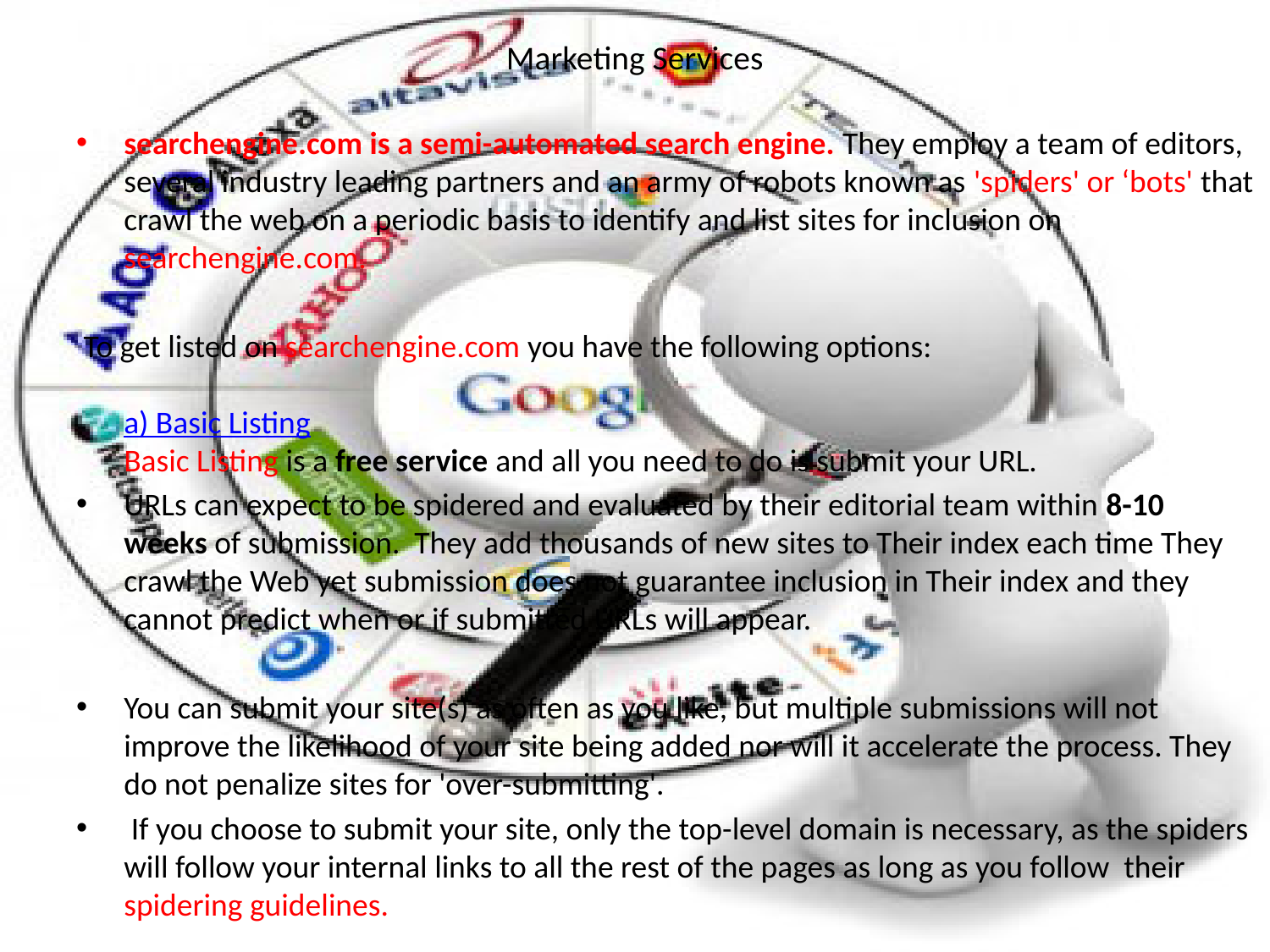

# Marketing Services
searchengine.com is a semi-automated search engine. They employ a team of editors, several industry leading partners and an army of robots known as 'spiders' or ‘bots' that crawl the web on a periodic basis to identify and list sites for inclusion on searchengine.com.

 To get listed on searchengine.com you have the following options: 
a) Basic Listing 
Basic Listing is a free service and all you need to do is submit your URL.
URLs can expect to be spidered and evaluated by their editorial team within 8-10 weeks of submission.  They add thousands of new sites to Their index each time They crawl the Web yet submission does not guarantee inclusion in Their index and they cannot predict when or if submitted URLs will appear.

You can submit your site(s) as often as you like, but multiple submissions will not improve the likelihood of your site being added nor will it accelerate the process. They do not penalize sites for 'over-submitting'.
 If you choose to submit your site, only the top-level domain is necessary, as the spiders will follow your internal links to all the rest of the pages as long as you follow  their spidering guidelines.